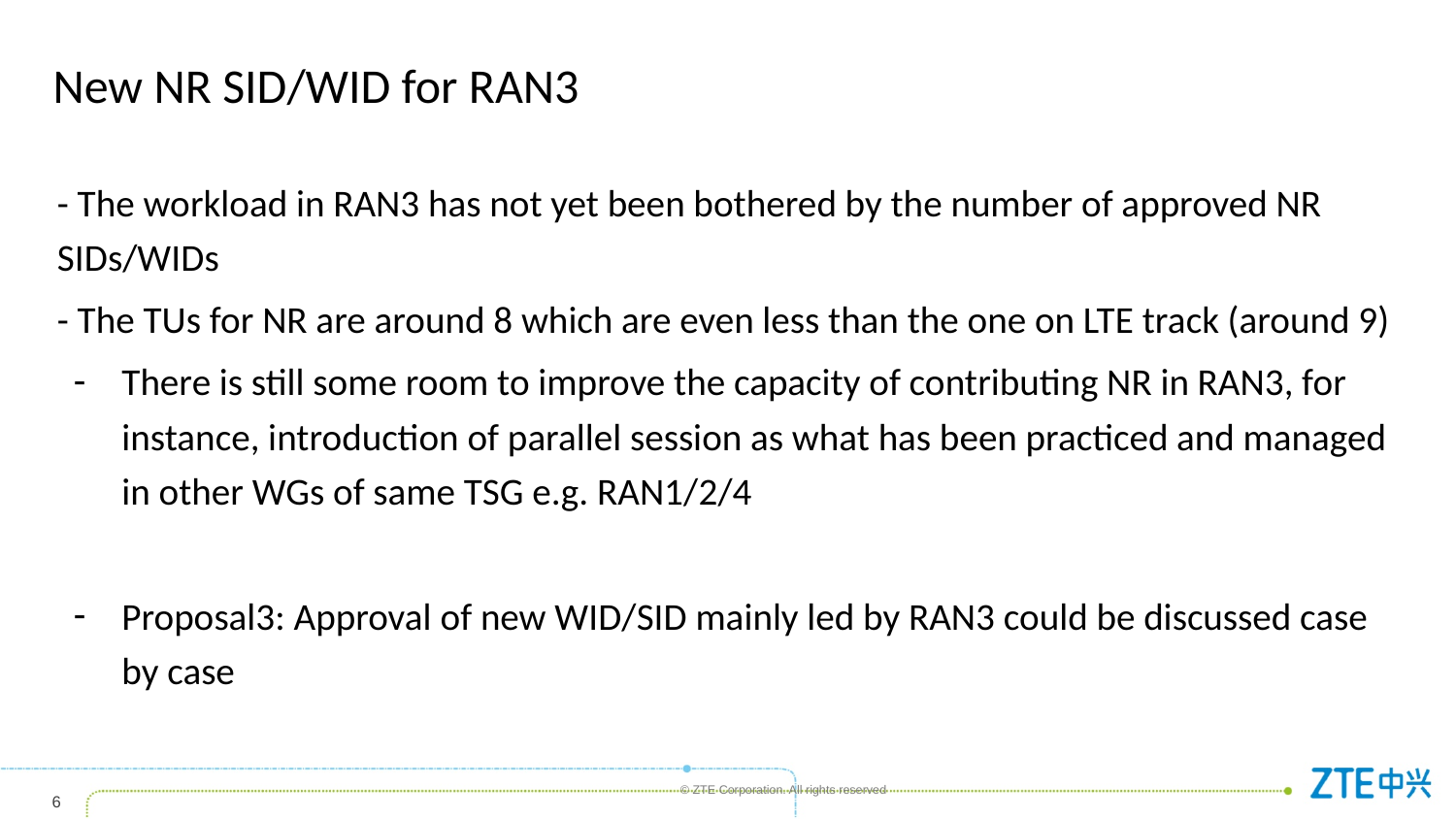

# New NR SID/WID for RAN3
- The workload in RAN3 has not yet been bothered by the number of approved NR SIDs/WIDs
- The TUs for NR are around 8 which are even less than the one on LTE track (around 9)
There is still some room to improve the capacity of contributing NR in RAN3, for instance, introduction of parallel session as what has been practiced and managed in other WGs of same TSG e.g. RAN1/2/4

Proposal3: Approval of new WID/SID mainly led by RAN3 could be discussed case by case